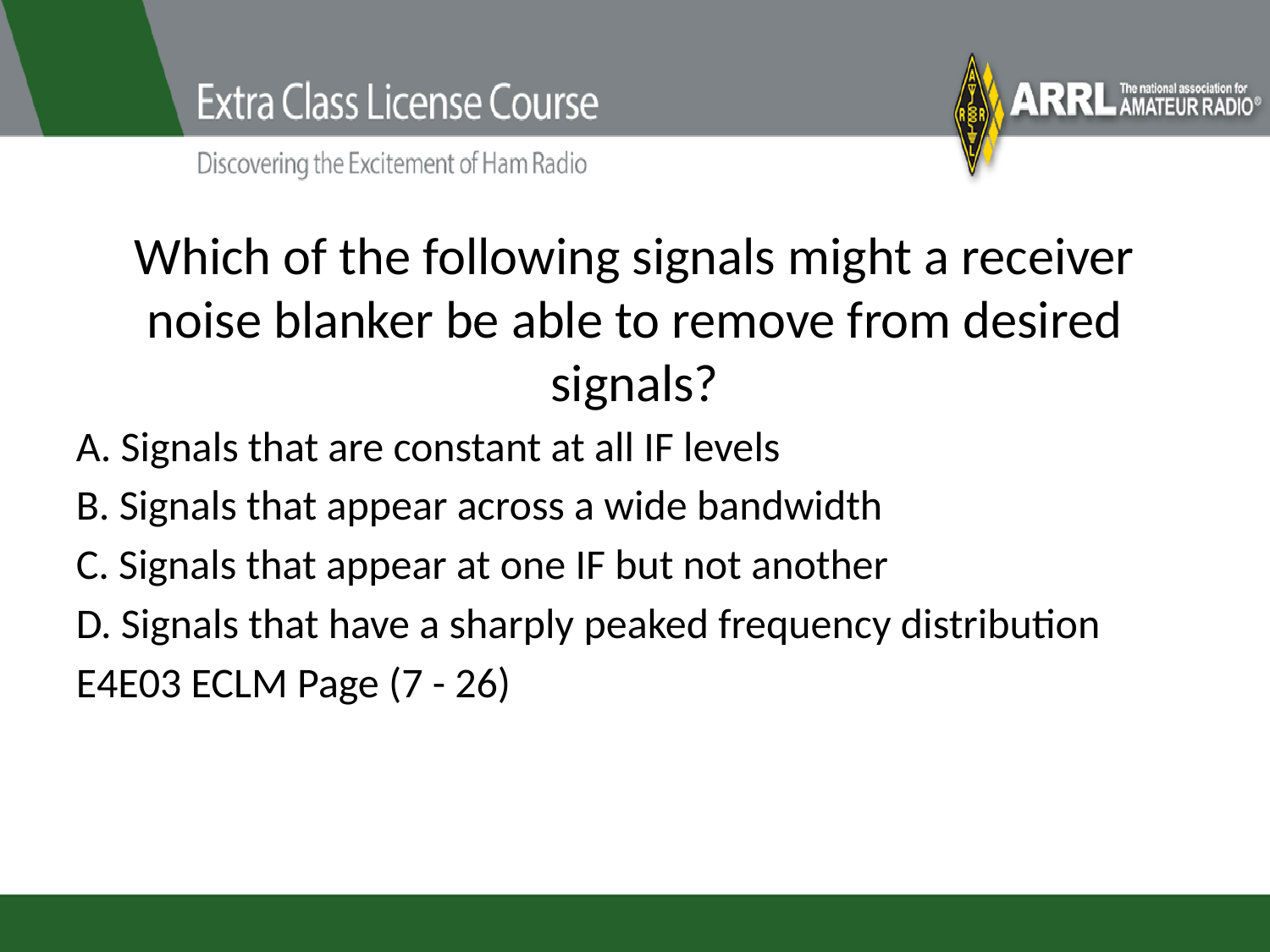

# Which of the following signals might a receiver noise blanker be able to remove from desired signals?
A. Signals that are constant at all IF levels
B. Signals that appear across a wide bandwidth
C. Signals that appear at one IF but not another
D. Signals that have a sharply peaked frequency distribution
E4E03 ECLM Page (7 - 26)